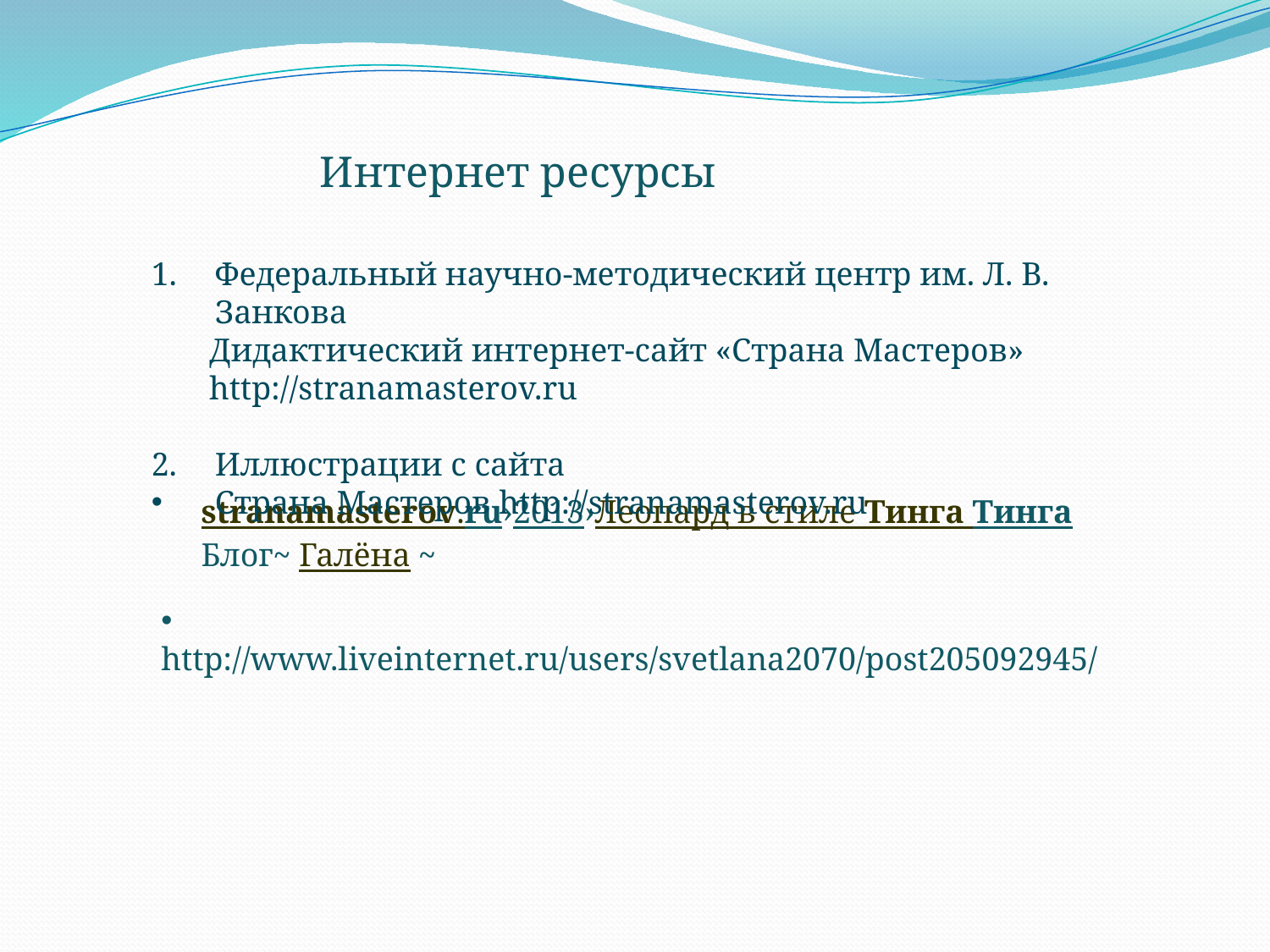

Интернет ресурсы
Федеральный научно-методический центр им. Л. В. Занкова
       Дидактический интернет-сайт «Страна Мастеров»
       http://stranamasterov.ru

Иллюстрации с сайта
Страна Мастеров http://stranamasterov.ru

stranamasterov.ru›2013›Леопард в стиле Тинга Тинга
Блог~ Галёна ~
     http://www.liveinternet.ru/users/svetlana2070/post205092945/